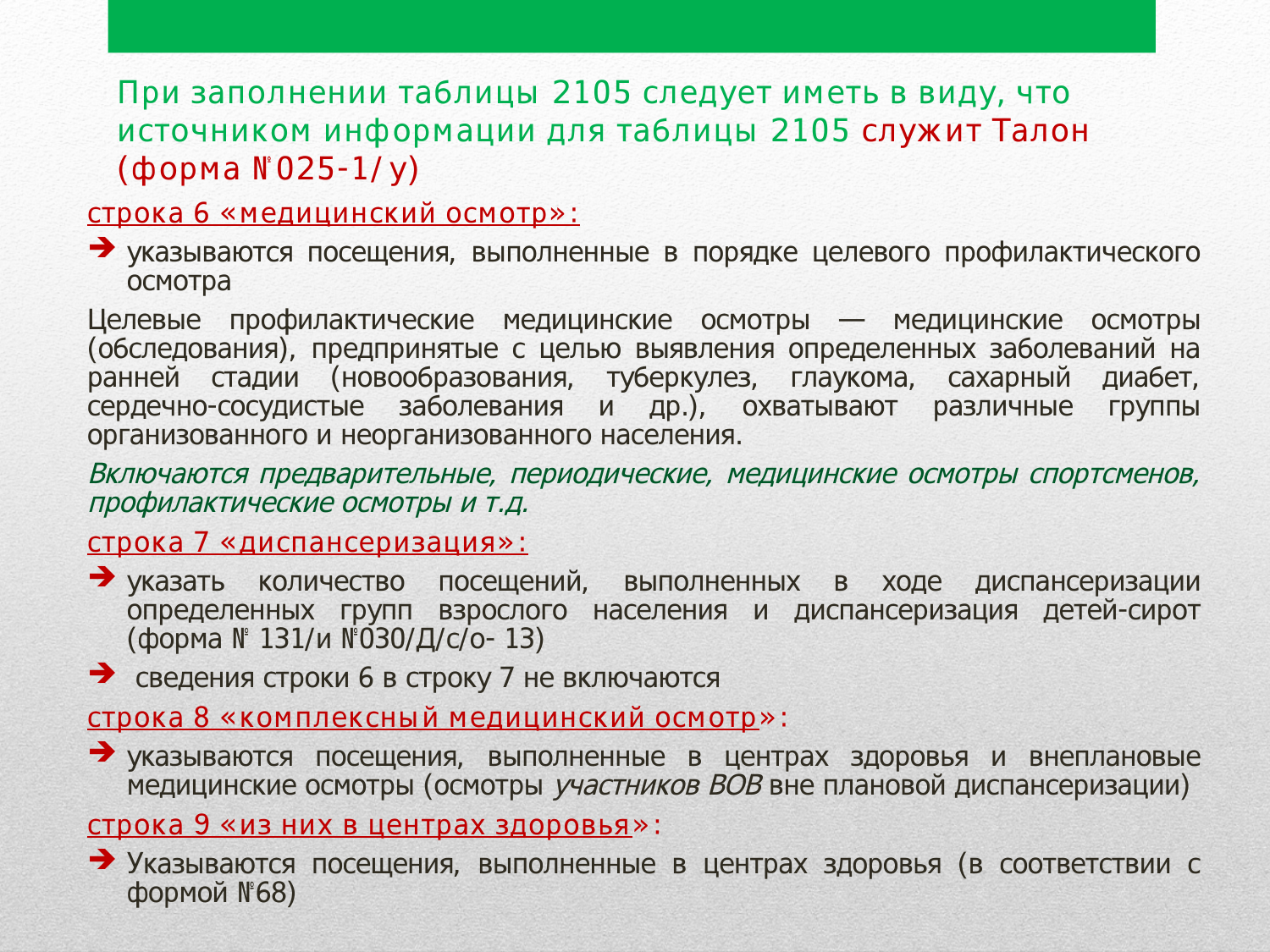

При заполнении таблицы 2105 следует иметь в виду, что источником информации для таблицы 2105 служит Талон (форма №025-1/у)
строка 6 «медицинский осмотр»:
указываются посещения, выполненные в порядке целевого профилактического осмотра
Целевые профилактические медицинские осмотры — медицинские осмотры (обследования), предпринятые с целью выявления определенных заболеваний на ранней стадии (новообразования, туберкулез, глаукома, сахарный диабет, сердечно-сосудистые заболевания и др.), охватывают различные группы организованного и неорганизованного населения.
Включаются предварительные, периодические, медицинские осмотры спортсменов, профилактические осмотры и т.д.
строка 7 «диспансеризация»:
указать количество посещений, выполненных в ходе диспансеризации определенных групп взрослого населения и диспансеризация детей-сирот (форма № 131/и №030/Д/с/о- 13)
 сведения строки 6 в строку 7 не включаются
строка 8 «комплексный медицинский осмотр»:
указываются посещения, выполненные в центрах здоровья и внеплановые медицинские осмотры (осмотры участников ВОВ вне плановой диспансеризации)
строка 9 «из них в центрах здоровья»:
Указываются посещения, выполненные в центрах здоровья (в соответствии с формой №68)